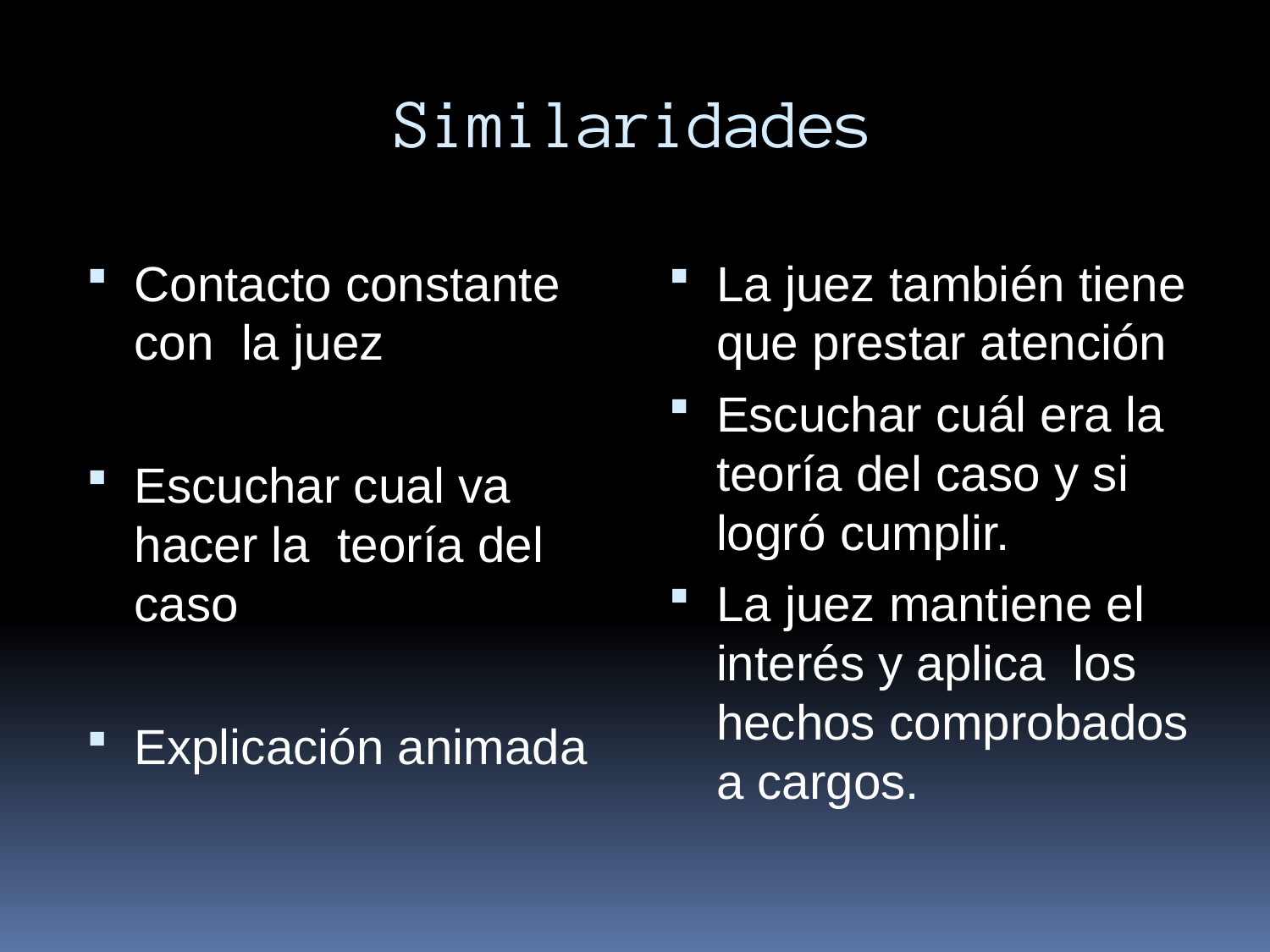

# Similaridades
Contacto constante con  la juez

Escuchar cual va hacer la  teoría del caso

Explicación animada
La juez también tiene que prestar atención
Escuchar cuál era la teoría del caso y si logró cumplir.
La juez mantiene el interés y aplica  los hechos comprobados a cargos.